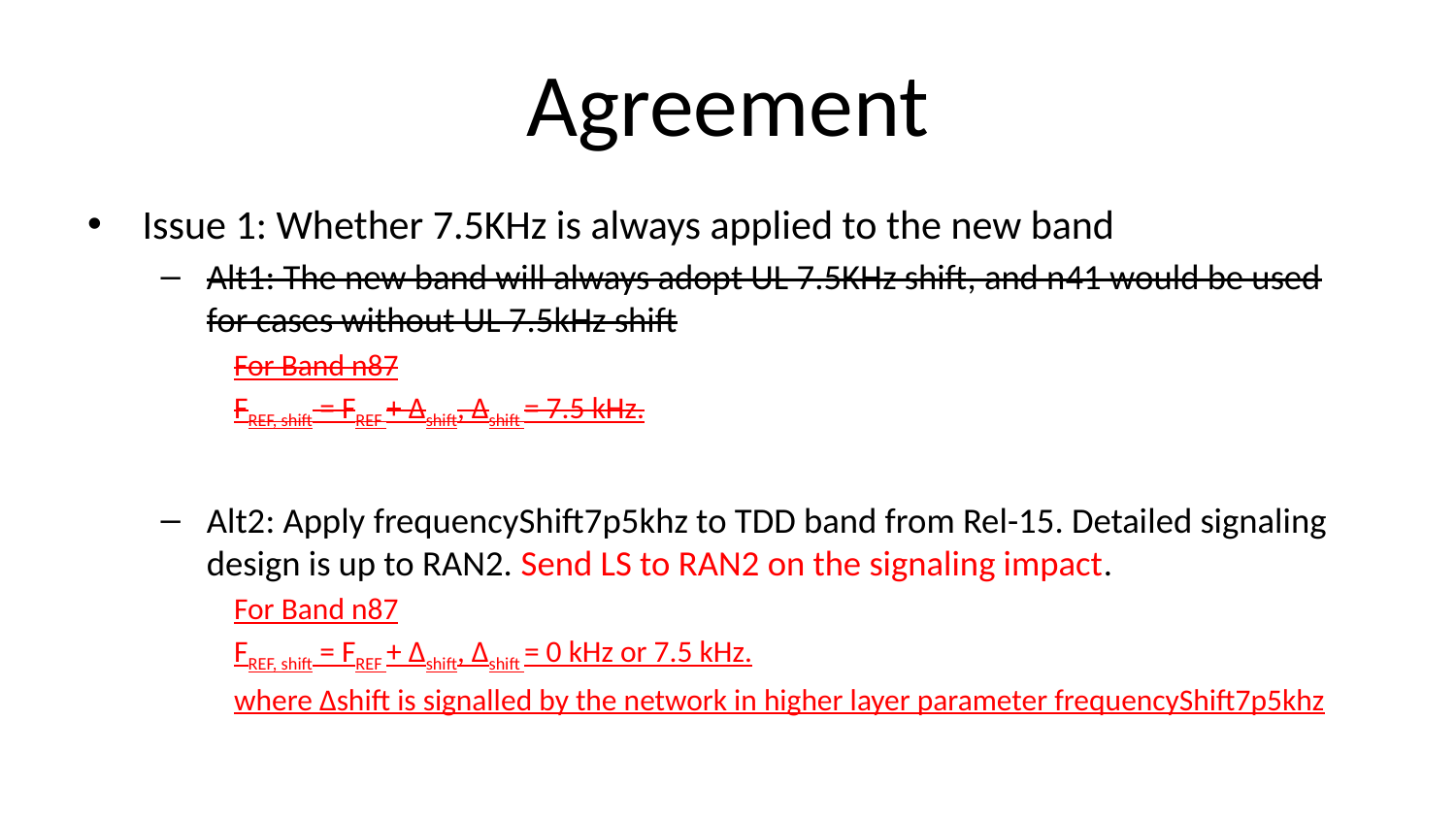

# Agreement
Issue 1: Whether 7.5KHz is always applied to the new band
Alt1: The new band will always adopt UL 7.5KHz shift, and n41 would be used for cases without UL 7.5kHz shift
For Band n87
FREF, shift = FREF + Δshift, Δshift = 7.5 kHz.

Alt2: Apply frequencyShift7p5khz to TDD band from Rel-15. Detailed signaling design is up to RAN2. Send LS to RAN2 on the signaling impact.
For Band n87
FREF, shift = FREF + Δshift, Δshift = 0 kHz or 7.5 kHz.
where Δshift is signalled by the network in higher layer parameter frequencyShift7p5khz